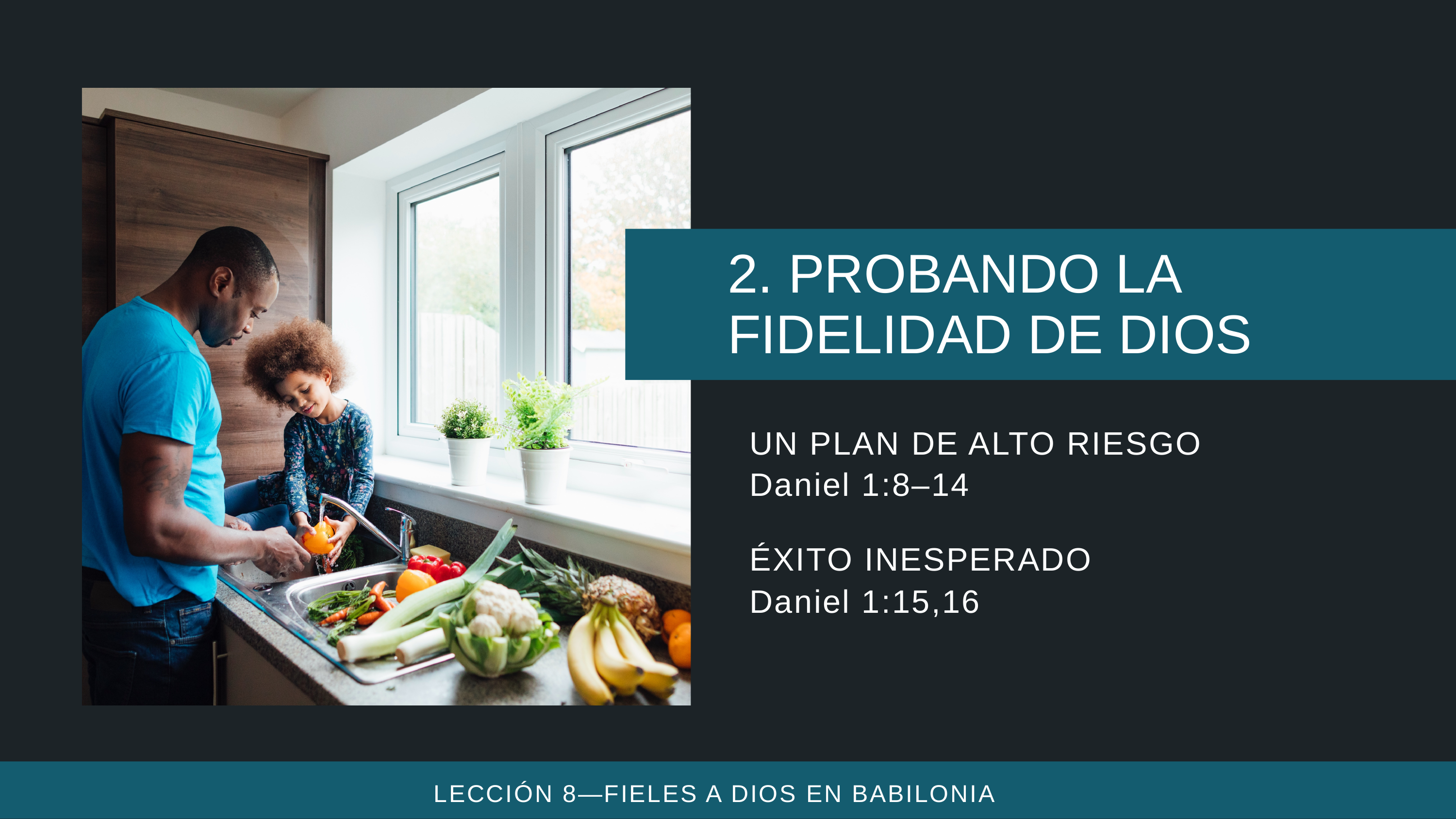

UN PLAN DE ALTO RIESGO
Daniel 1:8–14
ÉXITO INESPERADO
Daniel 1:15,16